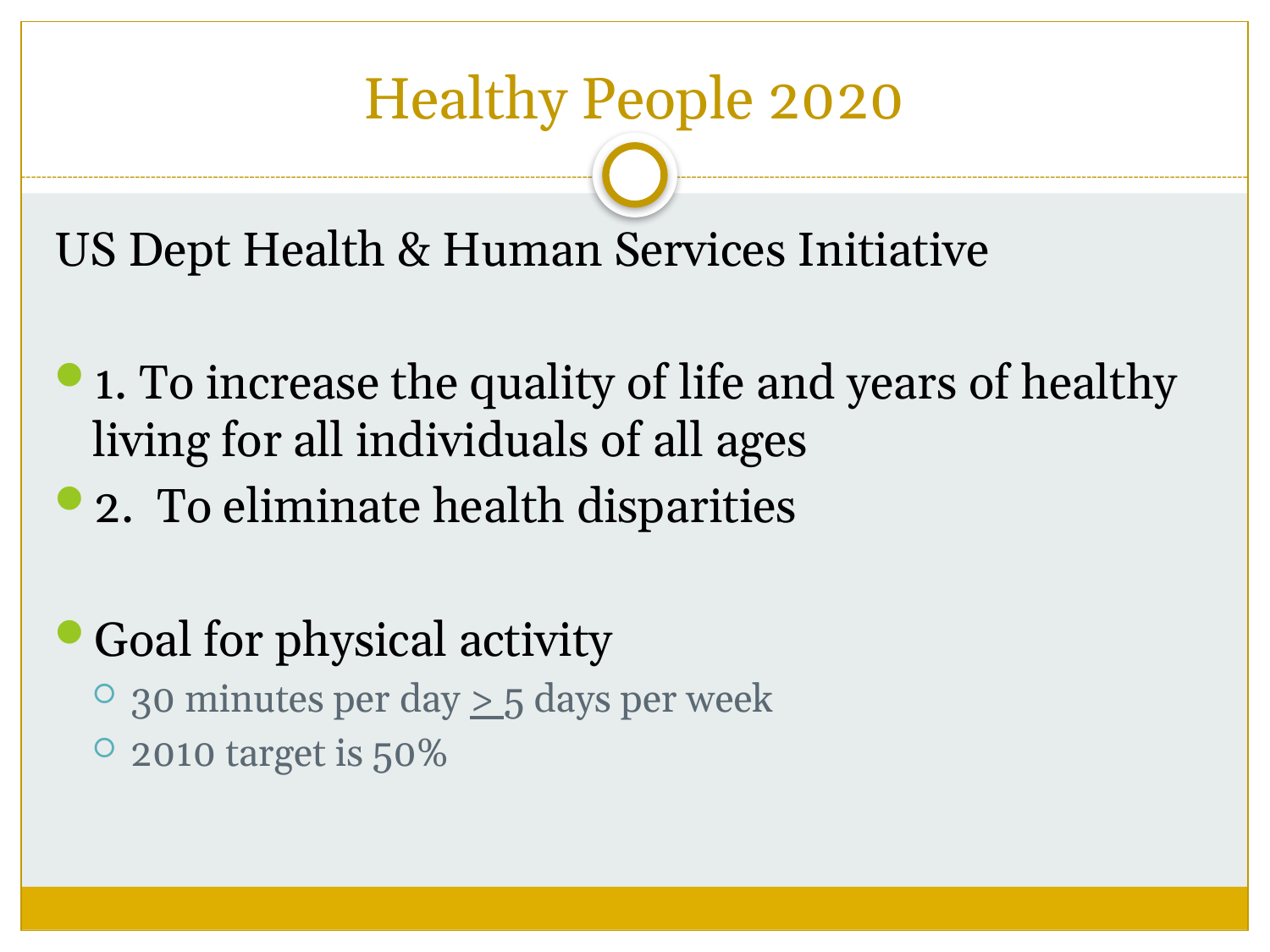

# Healthy People 2020
US Dept Health & Human Services Initiative

1. To increase the quality of life and years of healthy living for all individuals of all ages
2.  To eliminate health disparities

Goal for physical activity
30 minutes per day > 5 days per week
2010 target is 50%